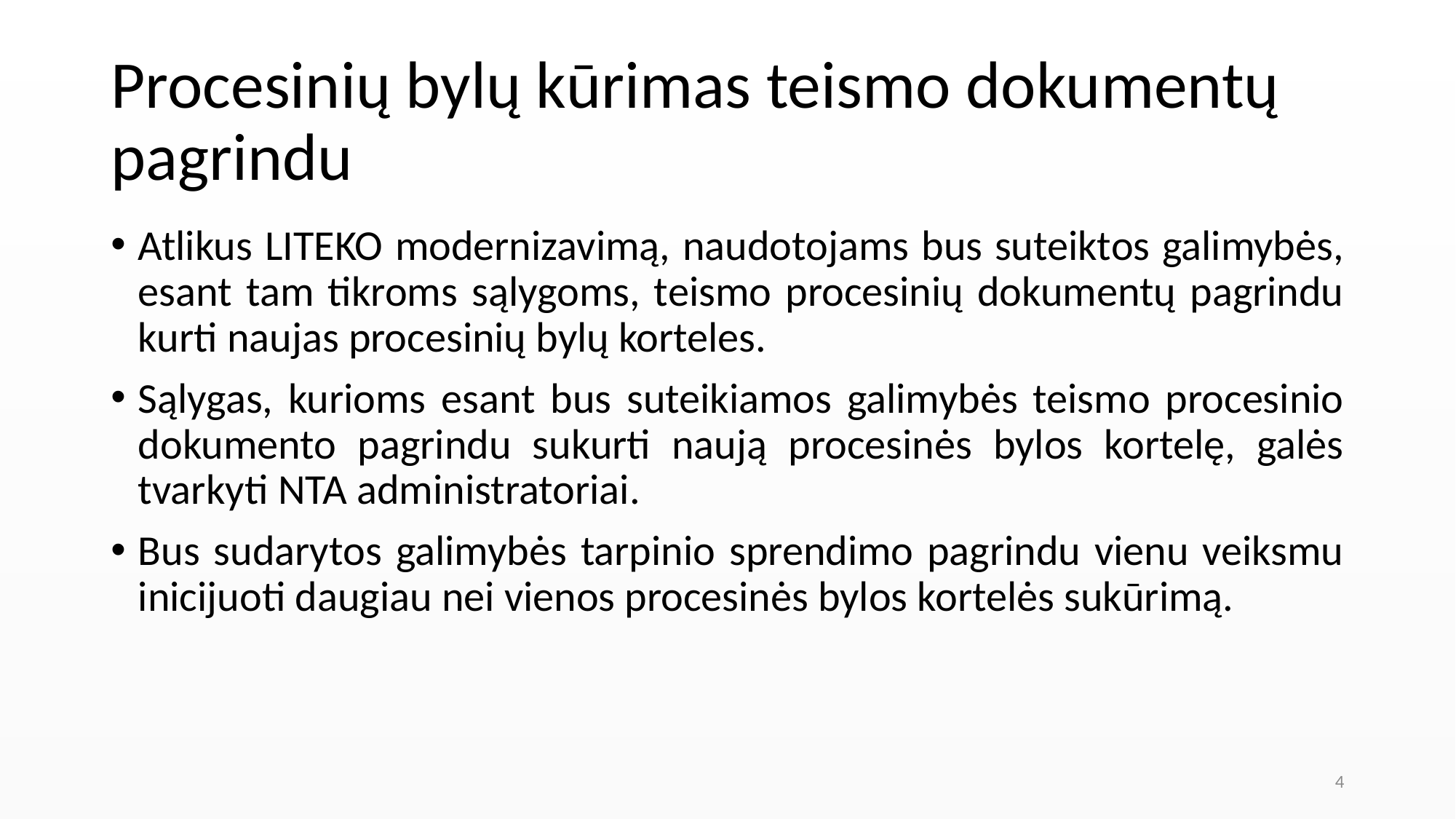

# Procesinių bylų kūrimas teismo dokumentų pagrindu
Atlikus LITEKO modernizavimą, naudotojams bus suteiktos galimybės, esant tam tikroms sąlygoms, teismo procesinių dokumentų pagrindu kurti naujas procesinių bylų korteles.
Sąlygas, kurioms esant bus suteikiamos galimybės teismo procesinio dokumento pagrindu sukurti naują procesinės bylos kortelę, galės tvarkyti NTA administratoriai.
Bus sudarytos galimybės tarpinio sprendimo pagrindu vienu veiksmu inicijuoti daugiau nei vienos procesinės bylos kortelės sukūrimą.
4